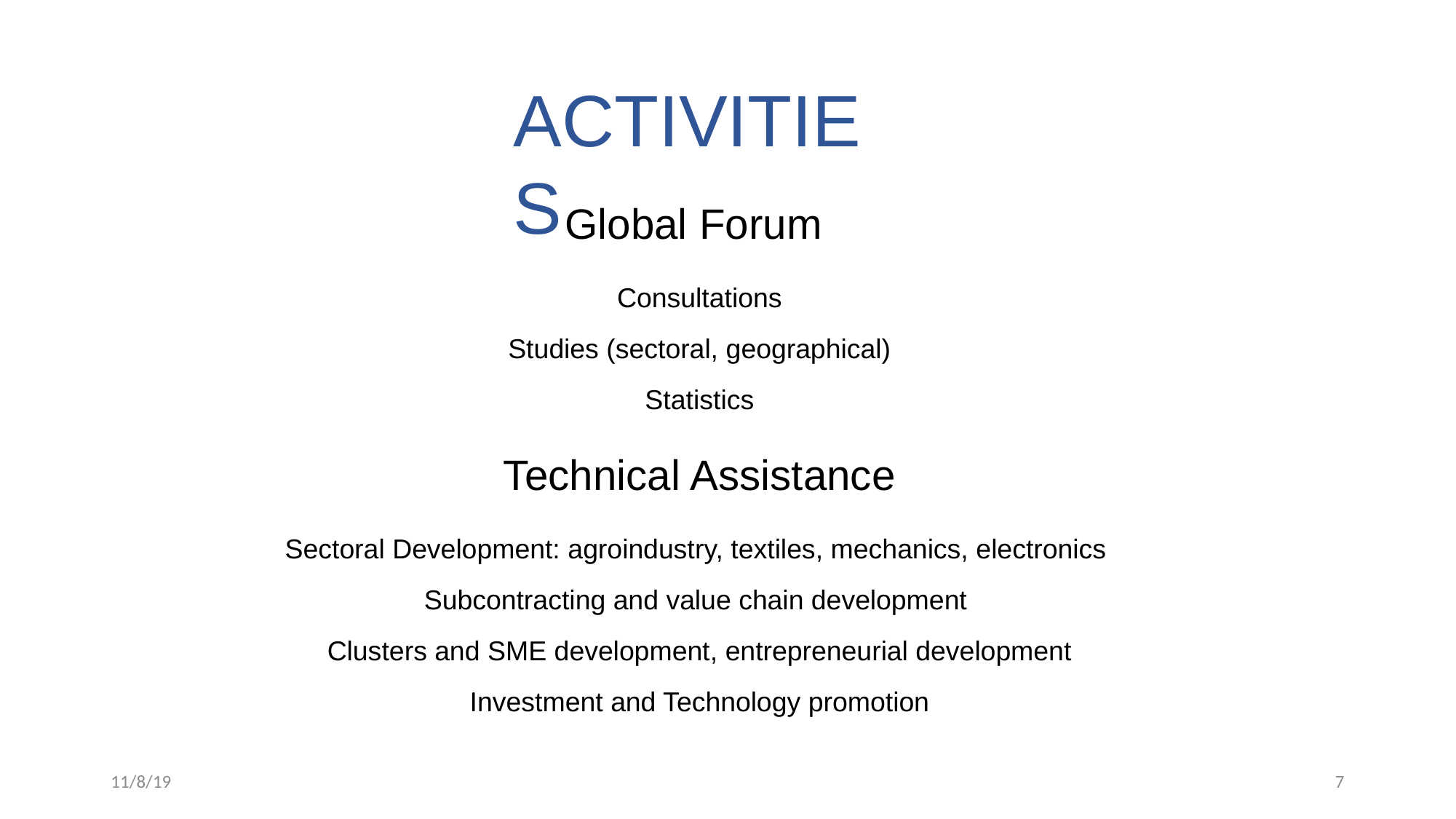

ACTIVITIES

Global Forum

Consultations

Studies (sectoral, geographical)

Statistics

Technical Assistance

Sectoral Development: agroindustry, textiles, mechanics, electronics

Subcontracting and value chain development

Clusters and SME development, entrepreneurial development

Investment and Technology promotion

11/8/19

7